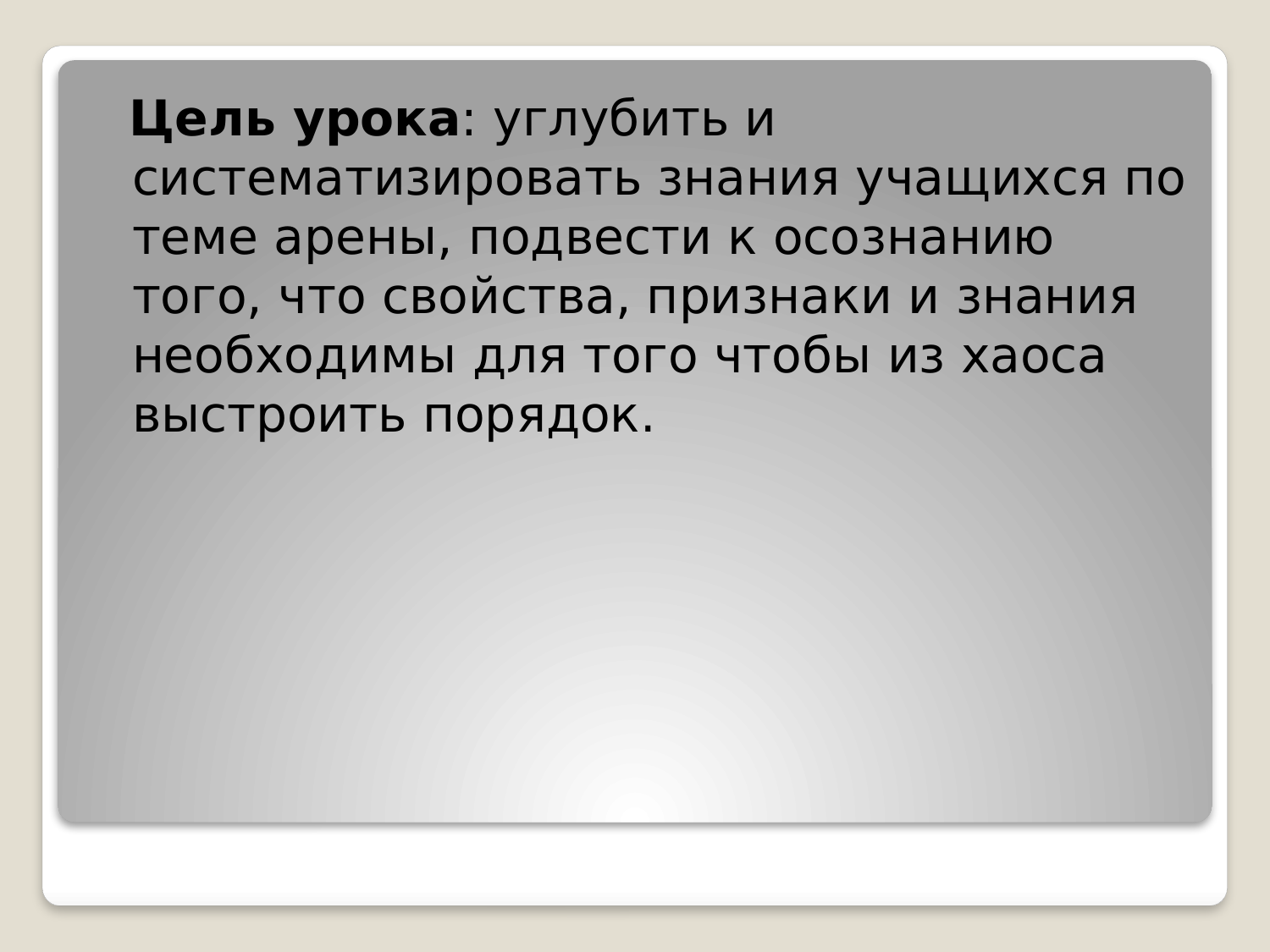

Цель урока: углубить и систематизировать знания учащихся по теме арены, подвести к осознанию того, что свойства, признаки и знания необходимы для того чтобы из хаоса выстроить порядок.

#